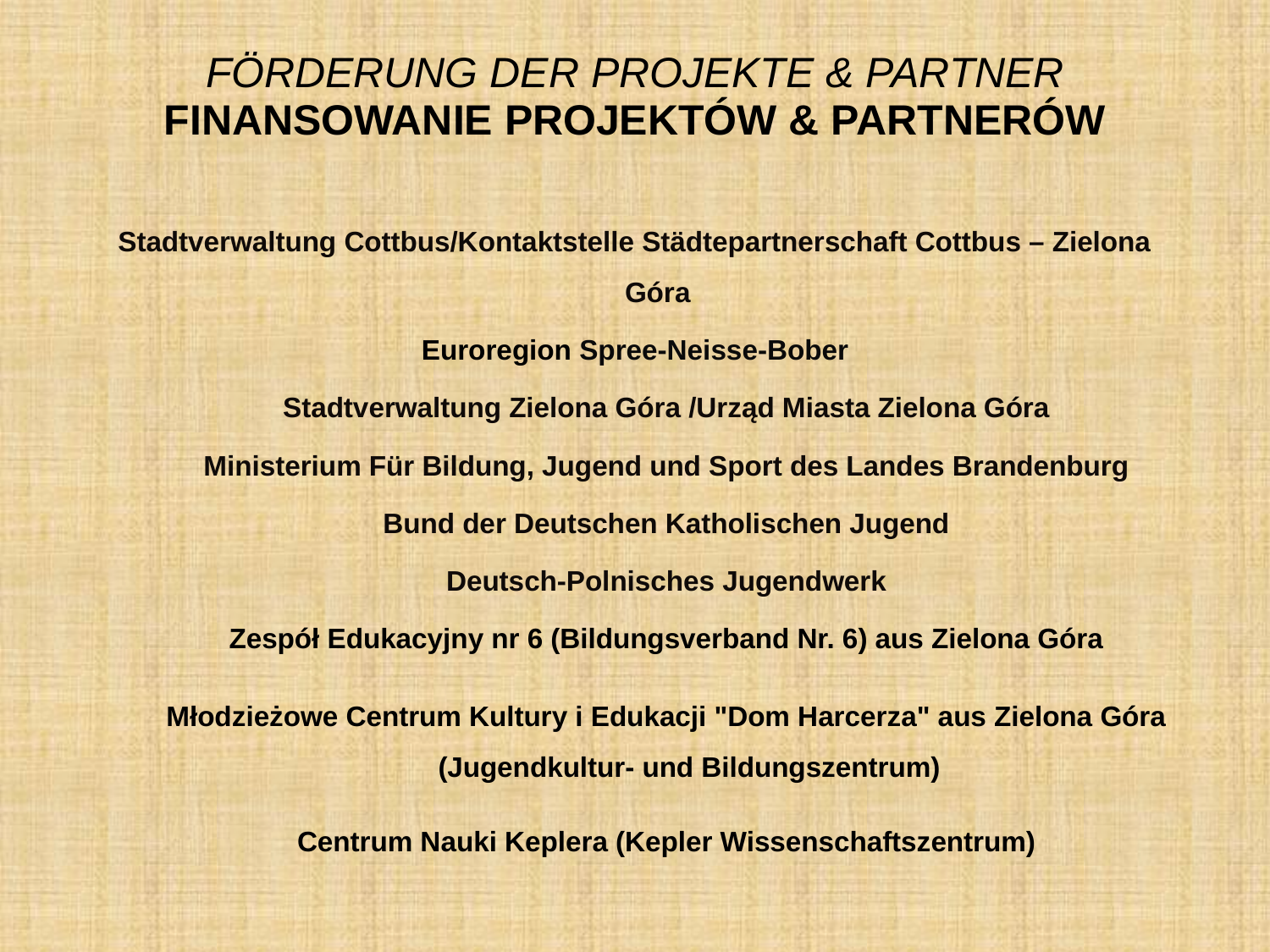

FÖRDERUNG DER PROJEKTE & PARTNER
FINANSOWANIE PROJEKTÓW & PARTNERÓW

Stadtverwaltung Cottbus/Kontaktstelle Städtepartnerschaft Cottbus – Zielona Góra
Euroregion Spree-Neisse-Bober
Stadtverwaltung Zielona Góra /Urząd Miasta Zielona Góra
Ministerium Für Bildung, Jugend und Sport des Landes Brandenburg
Bund der Deutschen Katholischen Jugend
Deutsch-Polnisches Jugendwerk
Zespół Edukacyjny nr 6 (Bildungsverband Nr. 6) aus Zielona Góra

Młodzieżowe Centrum Kultury i Edukacji "Dom Harcerza" aus Zielona Góra (Jugendkultur- und Bildungszentrum)
Centrum Nauki Keplera (Kepler Wissenschaftszentrum)